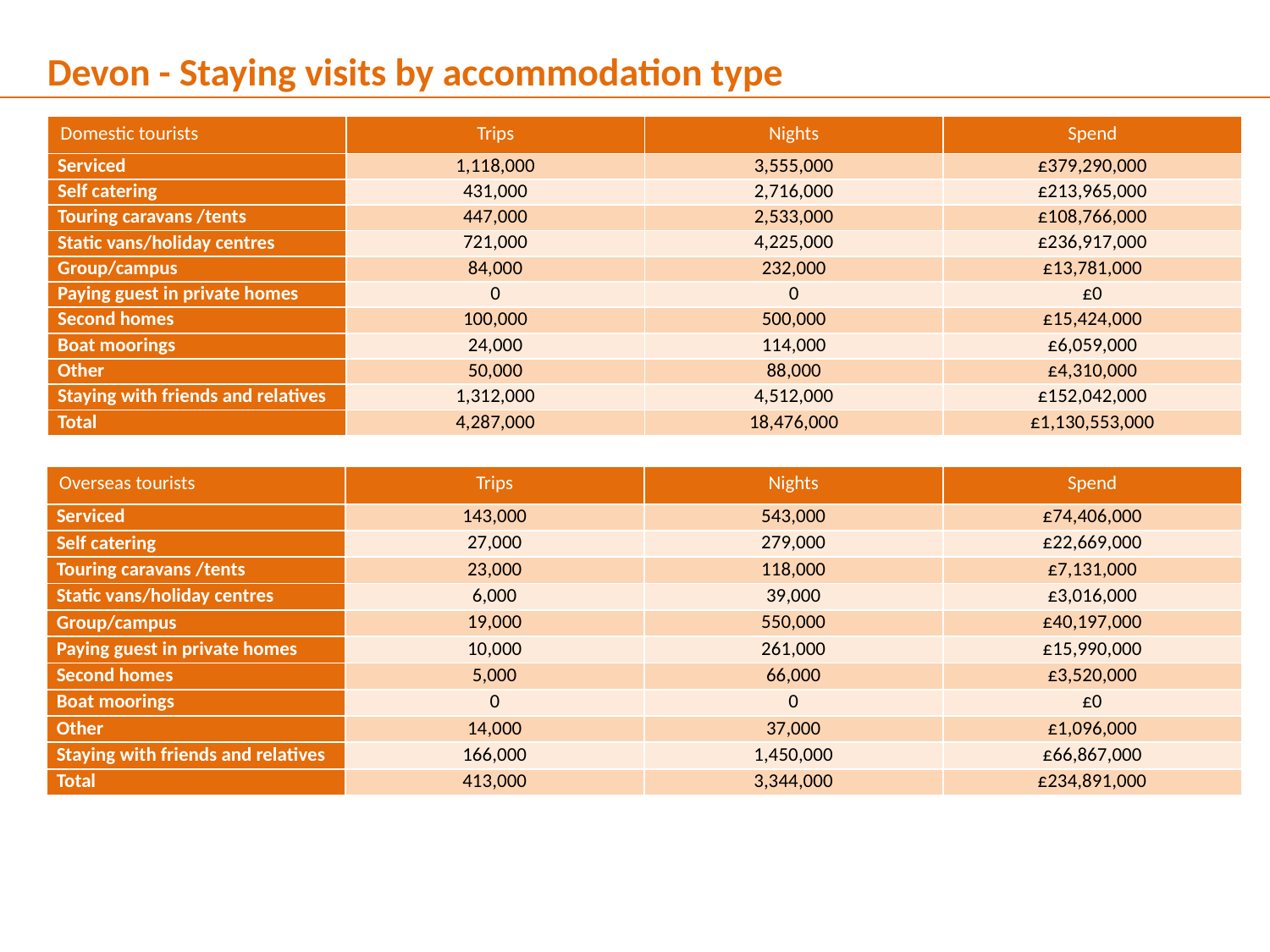

Devon - Staying visits by accommodation type

| Domestic tourists | Trips | Nights | Spend |
| --- | --- | --- | --- |
| Serviced | 1,118,000 | 3,555,000 | £379,290,000 |
| Self catering | 431,000 | 2,716,000 | £213,965,000 |
| Touring caravans /tents | 447,000 | 2,533,000 | £108,766,000 |
| Static vans/holiday centres | 721,000 | 4,225,000 | £236,917,000 |
| Group/campus | 84,000 | 232,000 | £13,781,000 |
| Paying guest in private homes | 0 | 0 | £0 |
| Second homes | 100,000 | 500,000 | £15,424,000 |
| Boat moorings | 24,000 | 114,000 | £6,059,000 |
| Other | 50,000 | 88,000 | £4,310,000 |
| Staying with friends and relatives | 1,312,000 | 4,512,000 | £152,042,000 |
| Total | 4,287,000 | 18,476,000 | £1,130,553,000 |
| Overseas tourists | Trips | Nights | Spend |
| --- | --- | --- | --- |
| Serviced | 143,000 | 543,000 | £74,406,000 |
| Self catering | 27,000 | 279,000 | £22,669,000 |
| Touring caravans /tents | 23,000 | 118,000 | £7,131,000 |
| Static vans/holiday centres | 6,000 | 39,000 | £3,016,000 |
| Group/campus | 19,000 | 550,000 | £40,197,000 |
| Paying guest in private homes | 10,000 | 261,000 | £15,990,000 |
| Second homes | 5,000 | 66,000 | £3,520,000 |
| Boat moorings | 0 | 0 | £0 |
| Other | 14,000 | 37,000 | £1,096,000 |
| Staying with friends and relatives | 166,000 | 1,450,000 | £66,867,000 |
| Total | 413,000 | 3,344,000 | £234,891,000 |